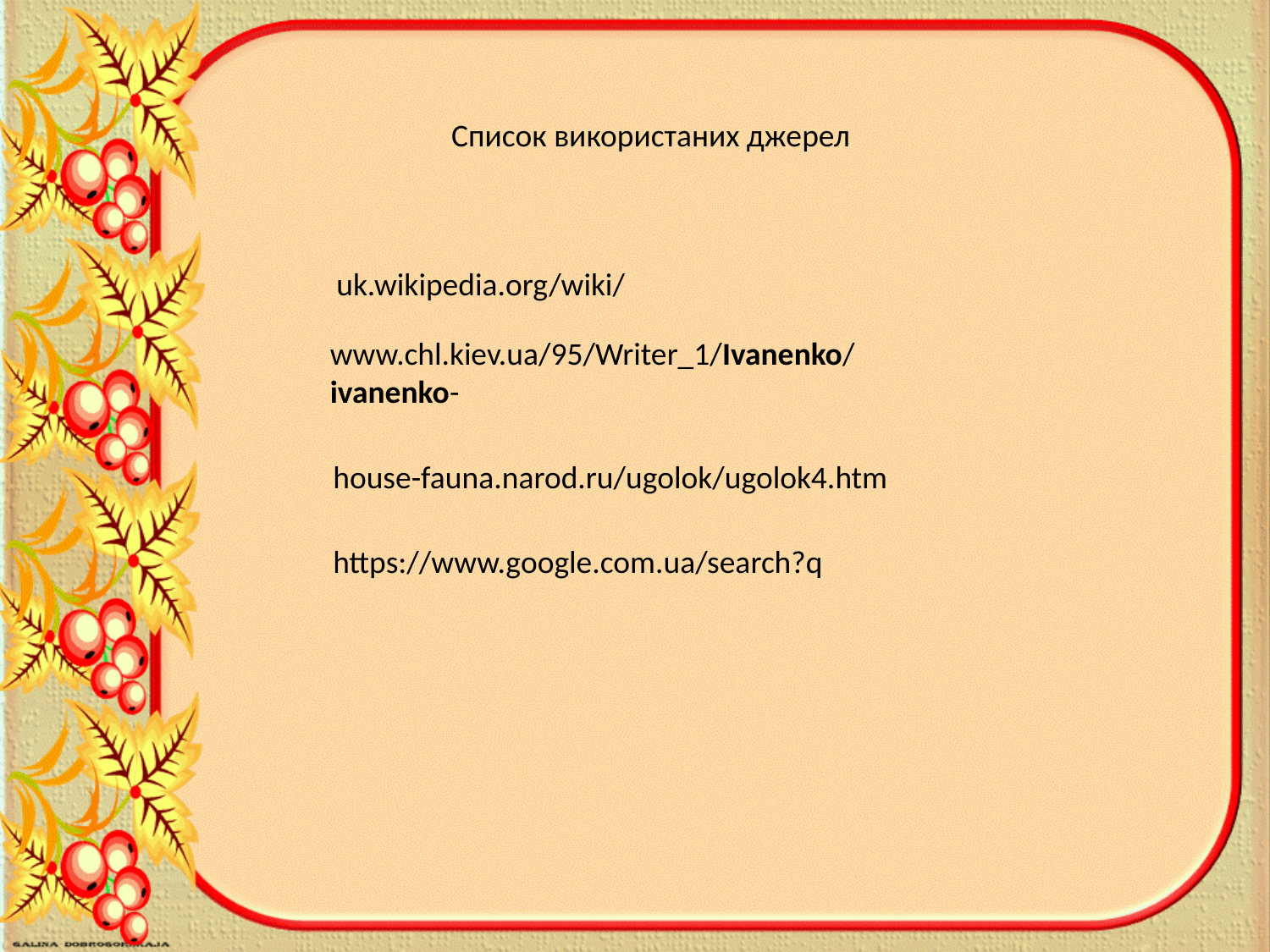

Список використаних джерел
uk.wikipedia.org/wiki/
www.chl.kiev.ua/95/Writer_1/Ivanenko/ivanenko-
house-fauna.narod.ru/ugolok/ugolok4.htm‎
https://www.google.com.ua/search?q